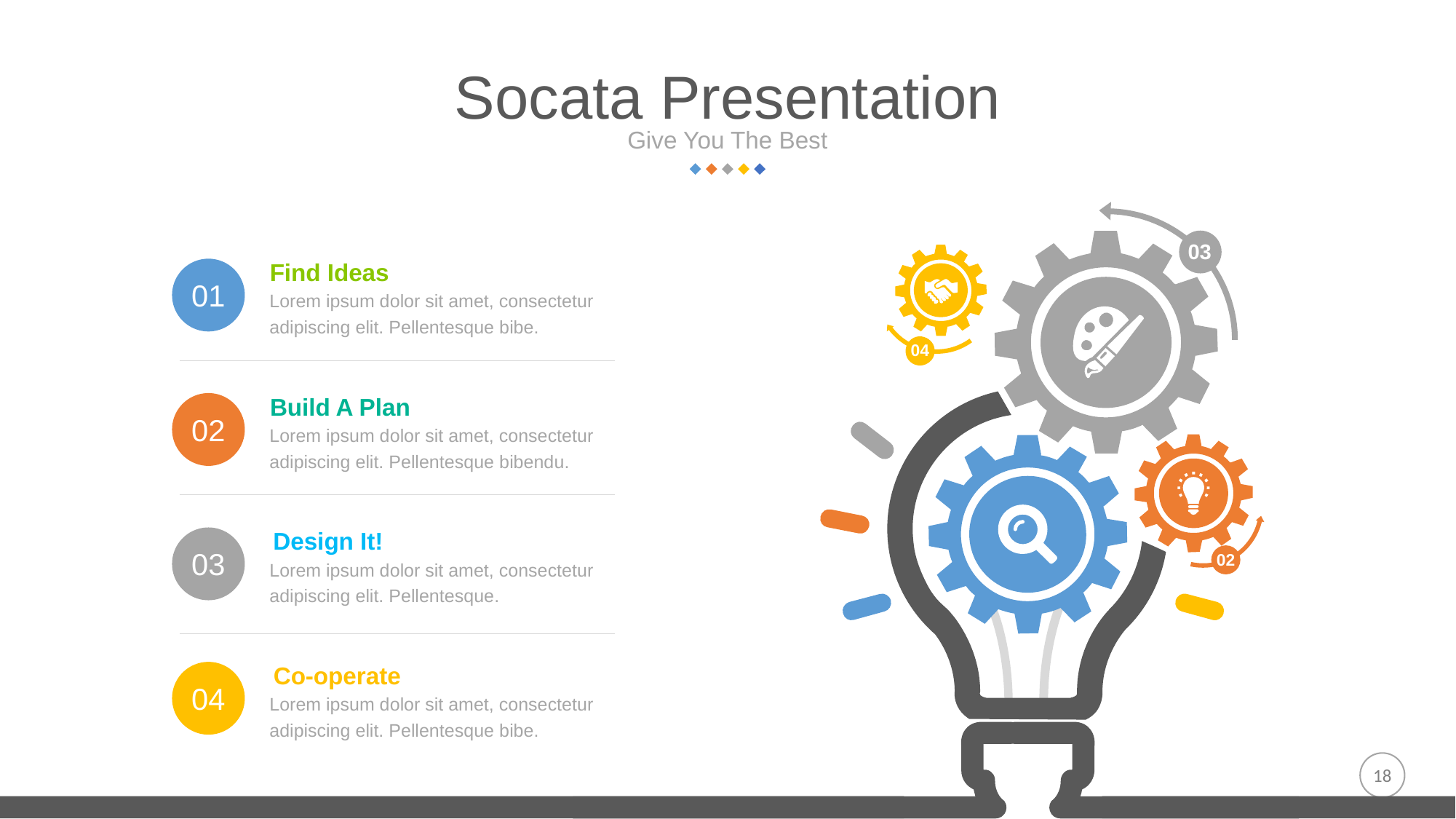

Socata Presentation
Give You The Best

03

04

02

Find Ideas

01
Lorem ipsum dolor sit amet, consectetur adipiscing elit. Pellentesque bibe.
Build A Plan

02
Lorem ipsum dolor sit amet, consectetur adipiscing elit. Pellentesque bibendu.
Design It!

03
Lorem ipsum dolor sit amet, consectetur adipiscing elit. Pellentesque.
Co-operate

04
Lorem ipsum dolor sit amet, consectetur adipiscing elit. Pellentesque bibe.